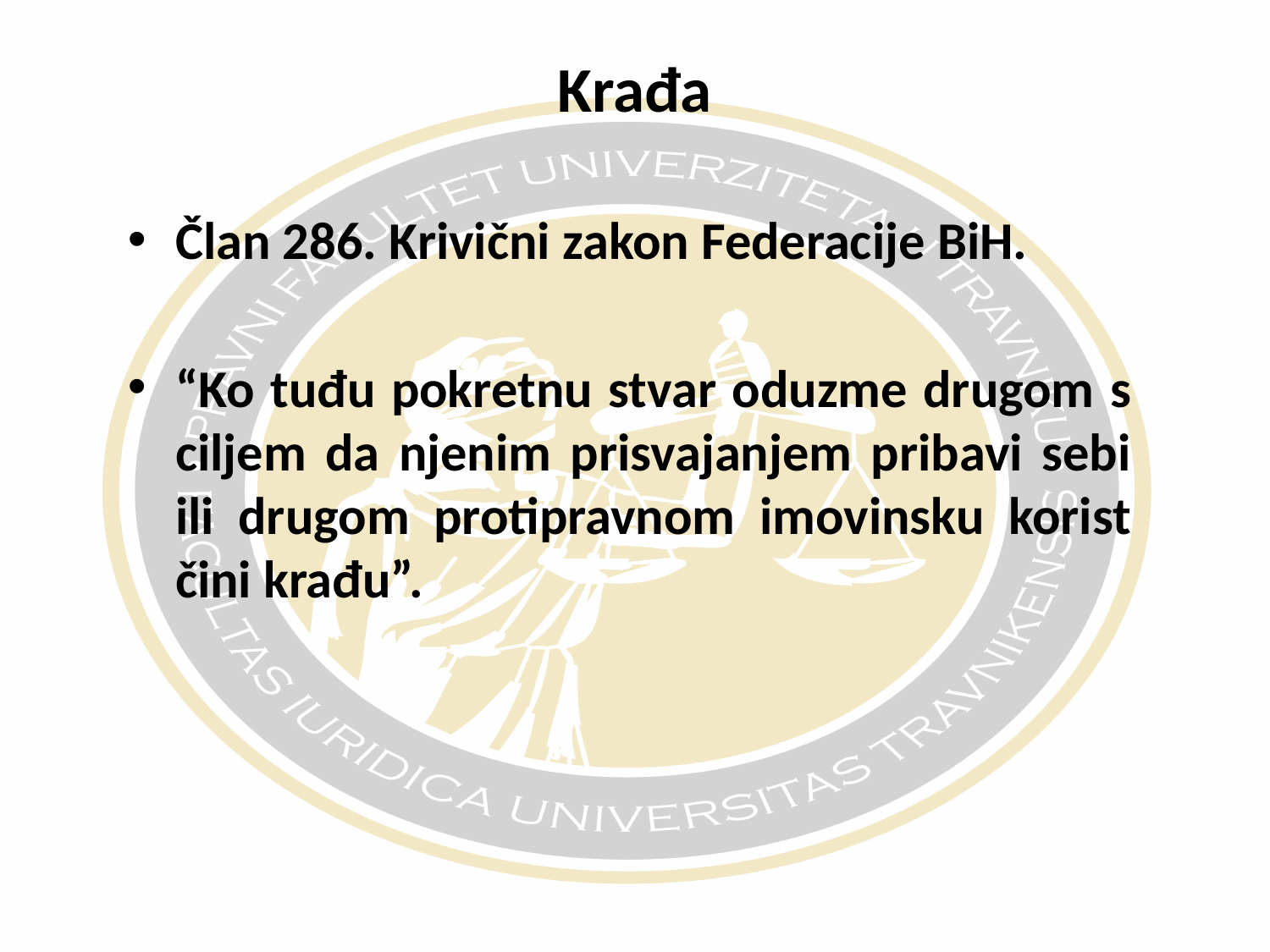

# Krađa

Član 286. Krivični zakon Federacije BiH.

“Ko tuđu pokretnu stvar oduzme drugom s ciljem da njenim prisvajanjem pribavi sebi ili drugom protipravnom imovinsku korist čini krađu”.